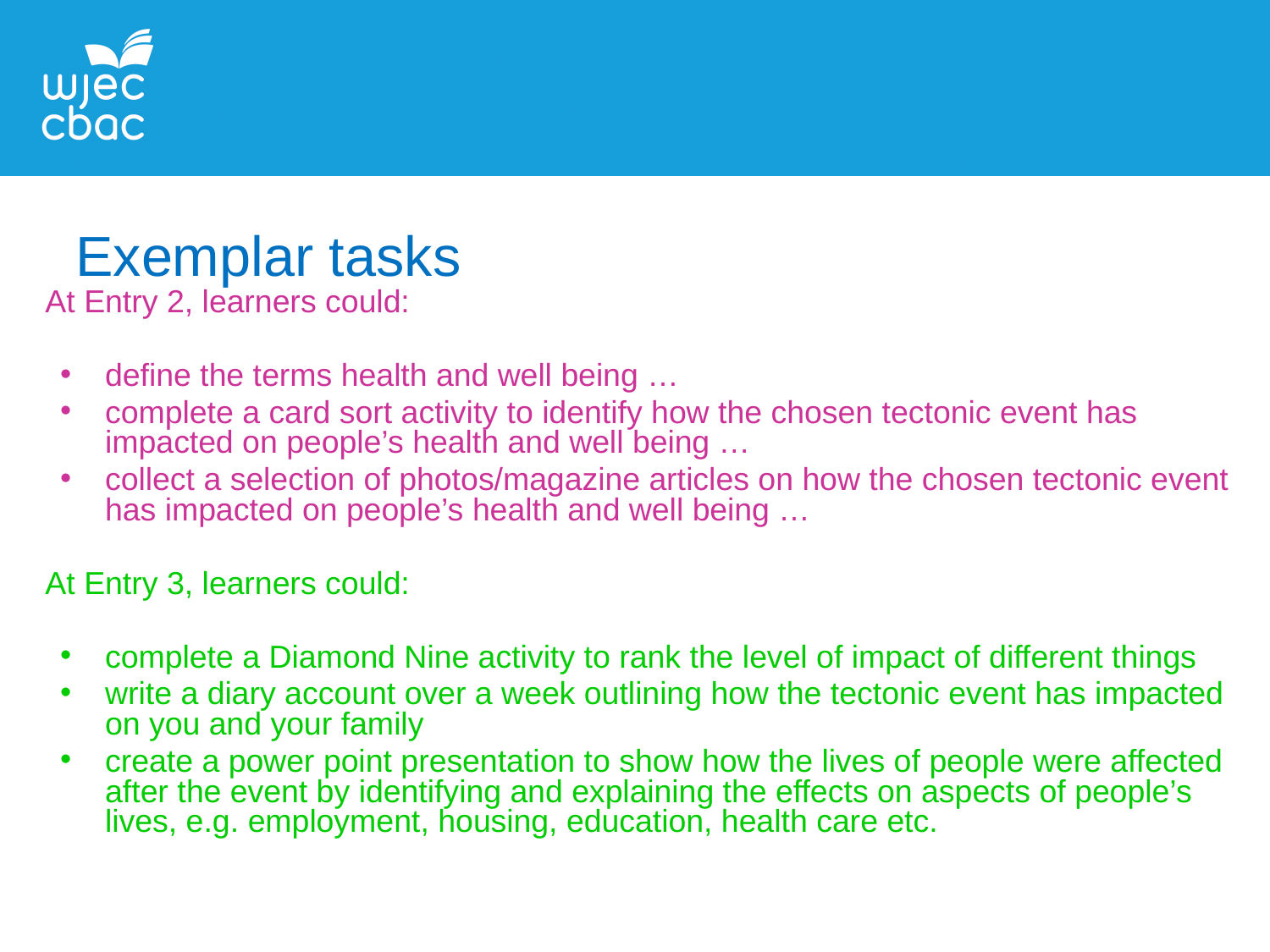

# Exemplar tasks
At Entry 2, learners could:

define the terms health and well being …
complete a card sort activity to identify how the chosen tectonic event has impacted on people’s health and well being …
collect a selection of photos/magazine articles on how the chosen tectonic event has impacted on people’s health and well being …

At Entry 3, learners could:

complete a Diamond Nine activity to rank the level of impact of different things
write a diary account over a week outlining how the tectonic event has impacted on you and your family
create a power point presentation to show how the lives of people were affected after the event by identifying and explaining the effects on aspects of people’s lives, e.g. employment, housing, education, health care etc.